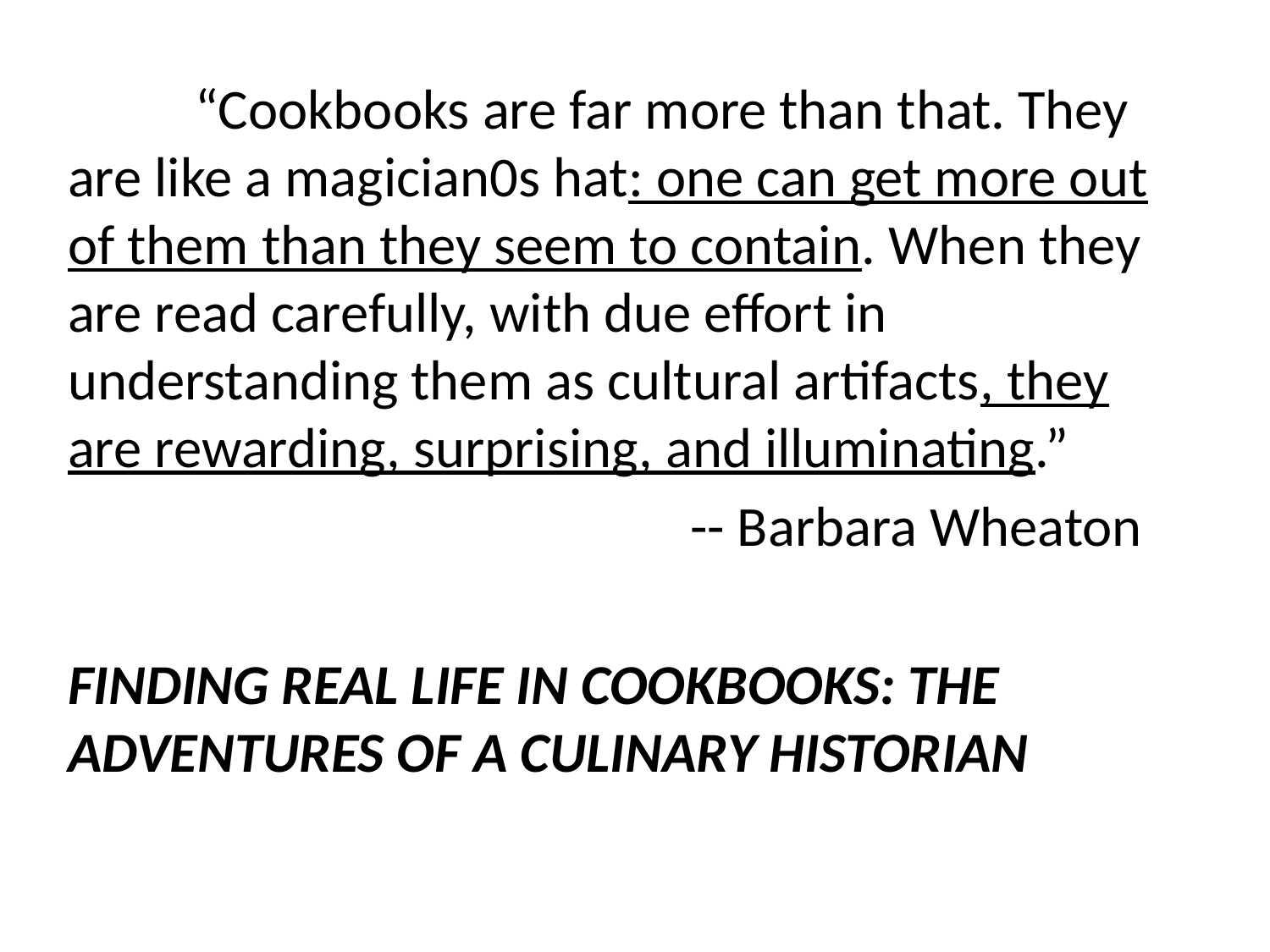

“Cookbooks are far more than that. They are like a magician0s hat: one can get more out of them than they seem to contain. When they are read carefully, with due effort in understanding them as cultural artifacts, they are rewarding, surprising, and illuminating.”
                                                 -- Barbara Wheaton

FINDING REAL LIFE IN COOKBOOKS: THE ADVENTURES OF A CULINARY HISTORIAN